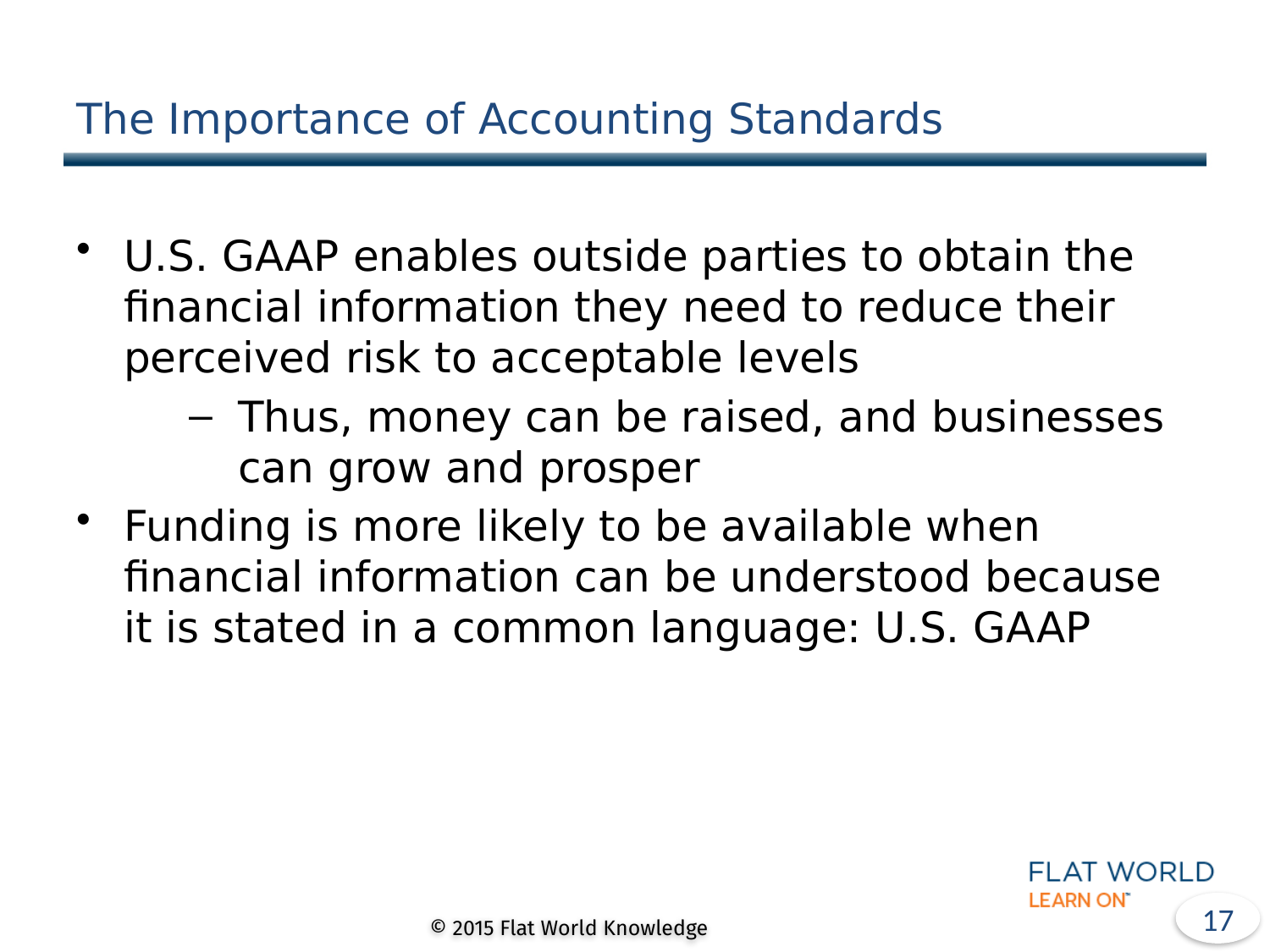

# The Importance of Accounting Standards
U.S. GAAP enables outside parties to obtain the financial information they need to reduce their perceived risk to acceptable levels
Thus, money can be raised, and businesses can grow and prosper
Funding is more likely to be available when financial information can be understood because it is stated in a common language: U.S. GAAP
17
© 2015 Flat World Knowledge